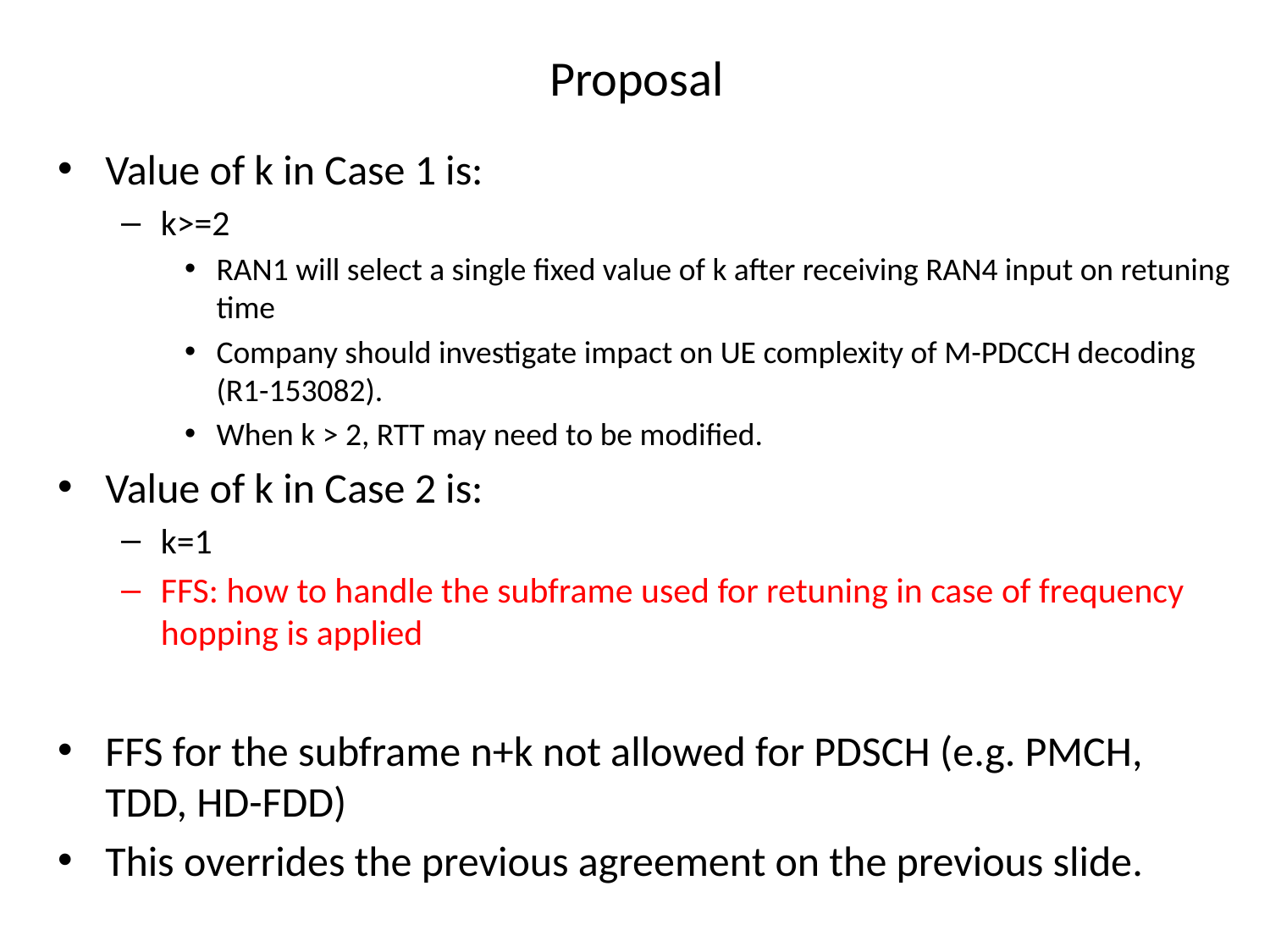

# Proposal
Value of k in Case 1 is:
k>=2
RAN1 will select a single fixed value of k after receiving RAN4 input on retuning time
Company should investigate impact on UE complexity of M-PDCCH decoding (R1-153082).
When k > 2, RTT may need to be modified.
Value of k in Case 2 is:
k=1
FFS: how to handle the subframe used for retuning in case of frequency hopping is applied

FFS for the subframe n+k not allowed for PDSCH (e.g. PMCH, TDD, HD-FDD)
This overrides the previous agreement on the previous slide.